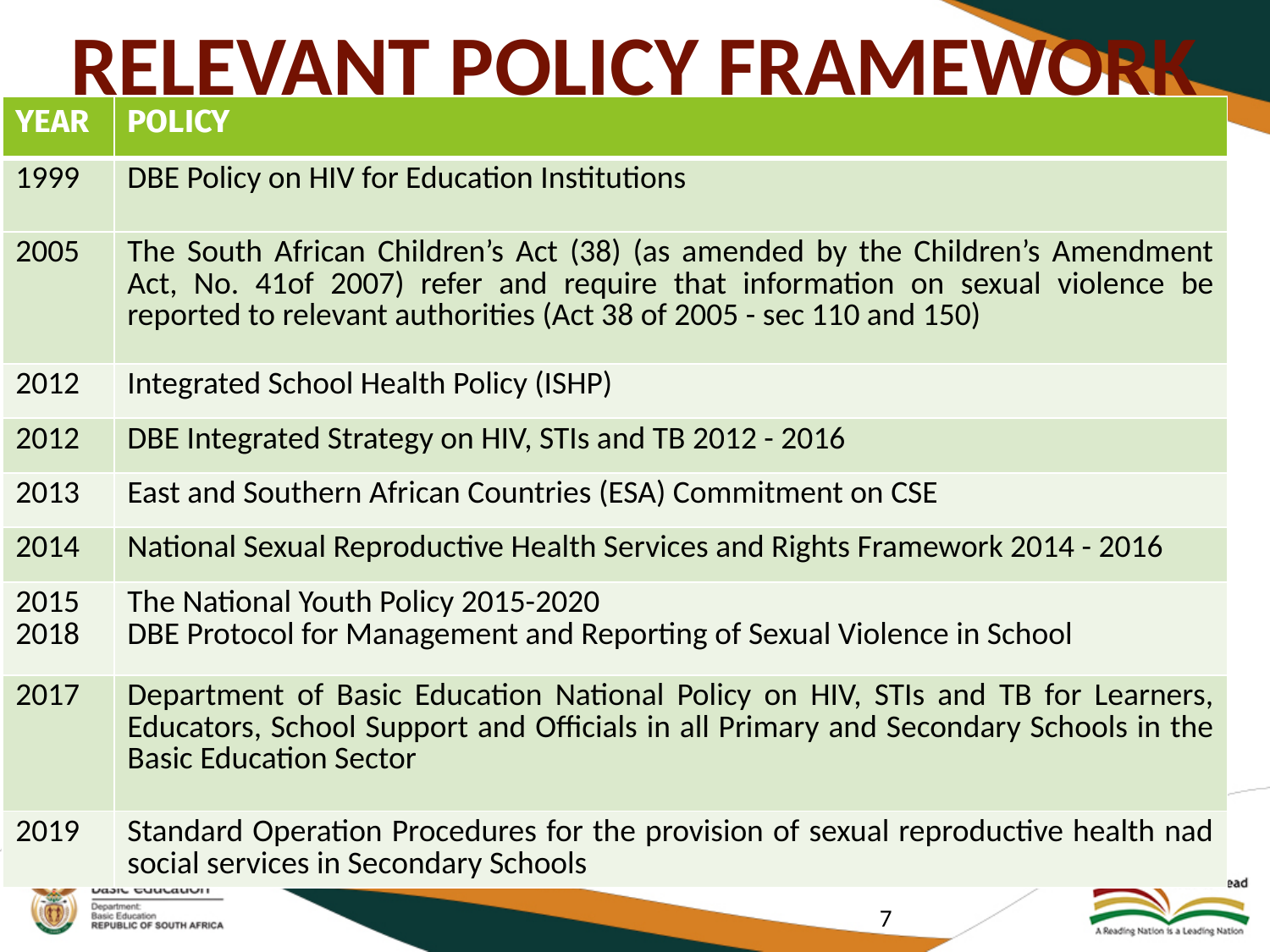

# RELEVANT POLICY FRAMEWORK
| YEAR | POLICY |
| --- | --- |
| 1999 | DBE Policy on HIV for Education Institutions |
| 2005 | The South African Children’s Act (38) (as amended by the Children’s Amendment Act, No. 41of 2007) refer and require that information on sexual violence be reported to relevant authorities (Act 38 of 2005 - sec 110 and 150) |
| 2012 | Integrated School Health Policy (ISHP) |
| 2012 | DBE Integrated Strategy on HIV, STIs and TB 2012 - 2016 |
| 2013 | East and Southern African Countries (ESA) Commitment on CSE |
| 2014 | National Sexual Reproductive Health Services and Rights Framework 2014 - 2016 |
| 2015 2018 | The National Youth Policy 2015-2020 DBE Protocol for Management and Reporting of Sexual Violence in School |
| 2017 | Department of Basic Education National Policy on HIV, STIs and TB for Learners, Educators, School Support and Officials in all Primary and Secondary Schools in the Basic Education Sector |
| 2019 | Standard Operation Procedures for the provision of sexual reproductive health nad social services in Secondary Schools |

7